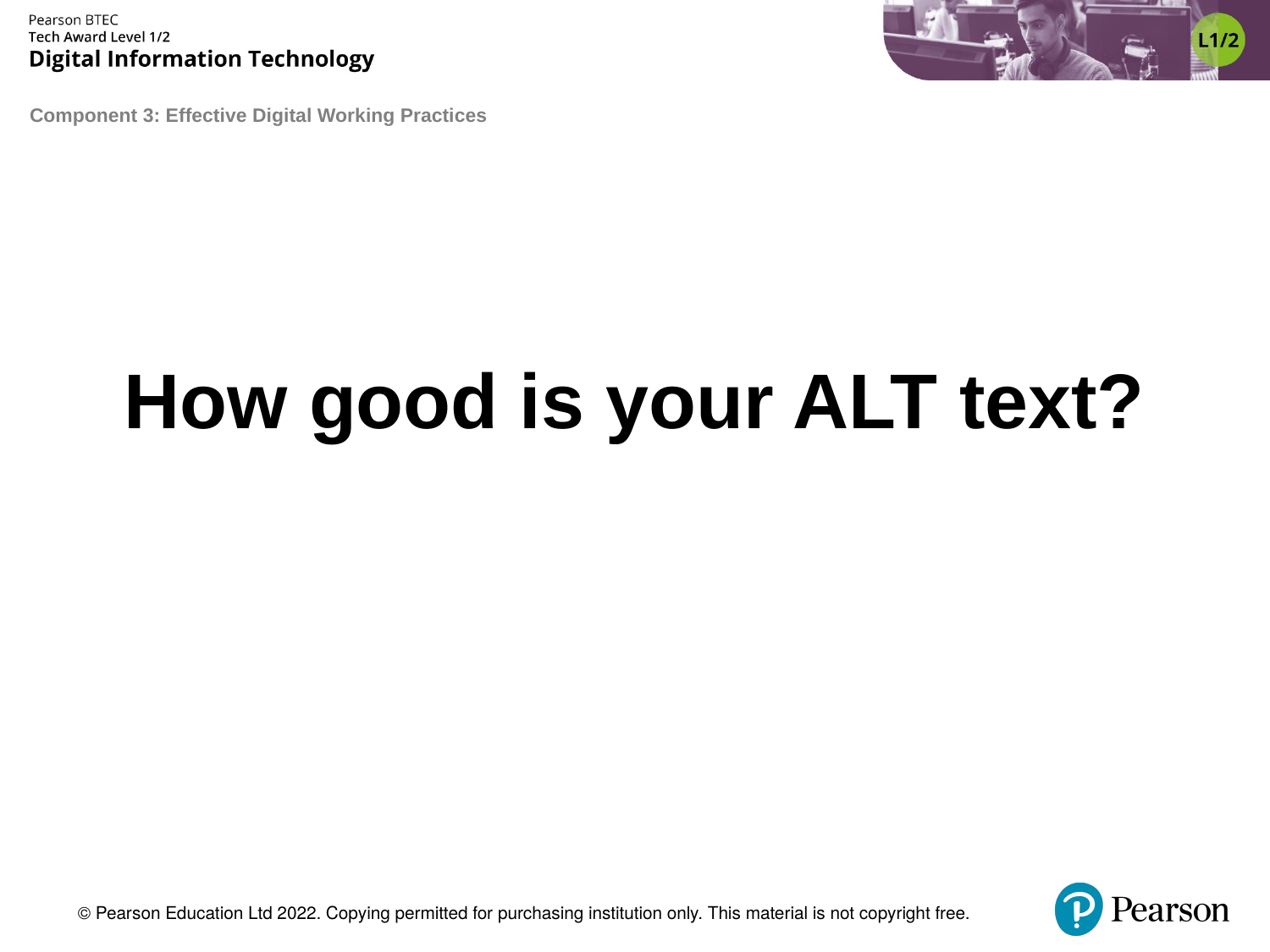

# How good is your ALT text?
© Pearson Education Ltd 2022. Copying permitted for purchasing institution only. This material is not copyright free.